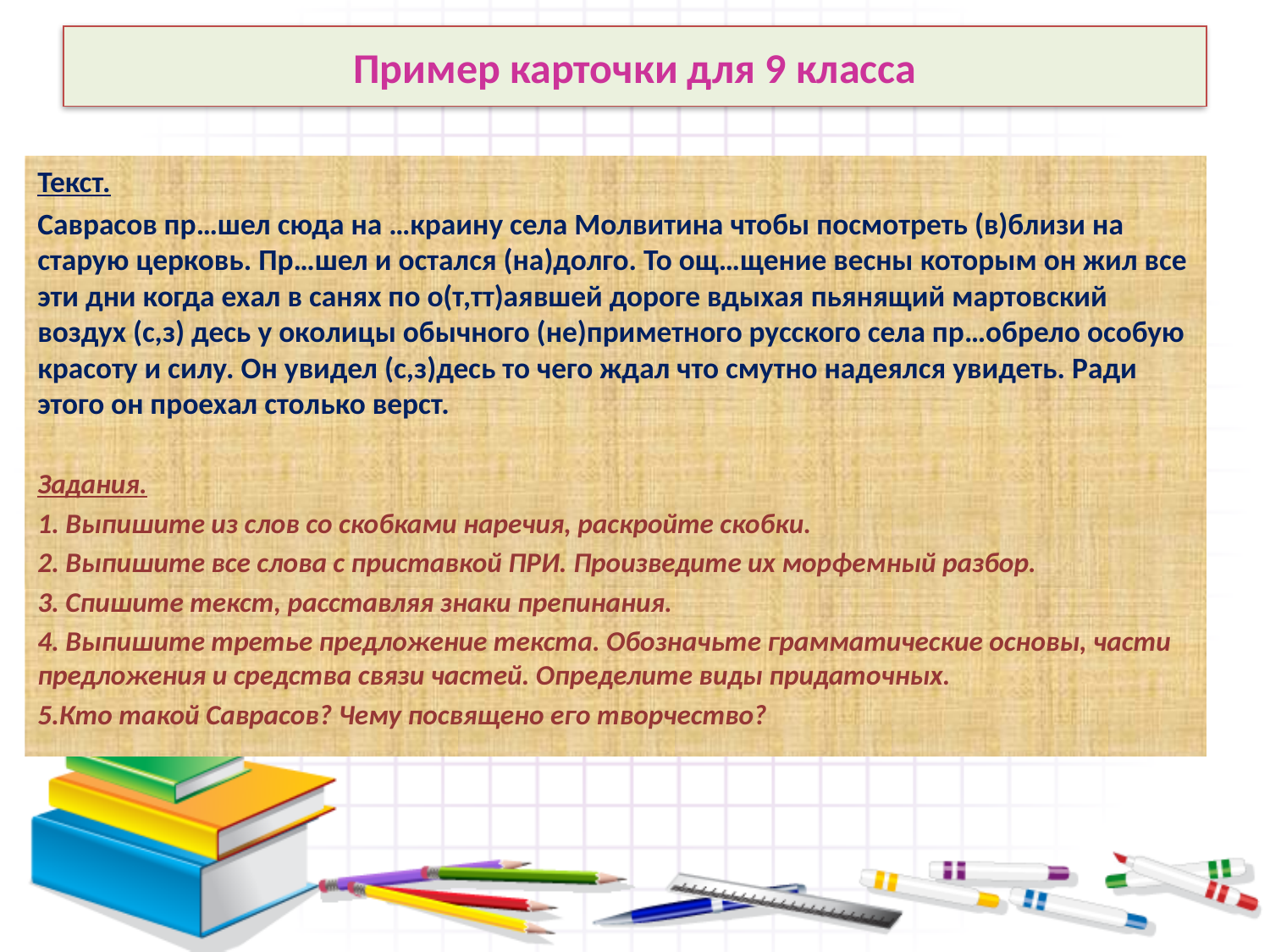

# Пример карточки для 9 класса
Текст.
Саврасов пр…шел сюда на …краину села Молвитина чтобы посмотреть (в)близи на старую церковь. Пр…шел и остался (на)долго. То ощ…щение весны которым он жил все эти дни когда ехал в санях по о(т,тт)аявшей дороге вдыхая пьянящий мартовский воздух (с,з) десь у околицы обычного (не)приметного русского села пр…обрело особую красоту и силу. Он увидел (с,з)десь то чего ждал что смутно надеялся увидеть. Ради этого он проехал столько верст.

Задания.
1. Выпишите из слов со скобками наречия, раскройте скобки.
2. Выпишите все слова с приставкой ПРИ. Произведите их морфемный разбор.
3. Спишите текст, расставляя знаки препинания.
4. Выпишите третье предложение текста. Обозначьте грамматические основы, части предложения и средства связи частей. Определите виды придаточных.
5.Кто такой Саврасов? Чему посвящено его творчество?